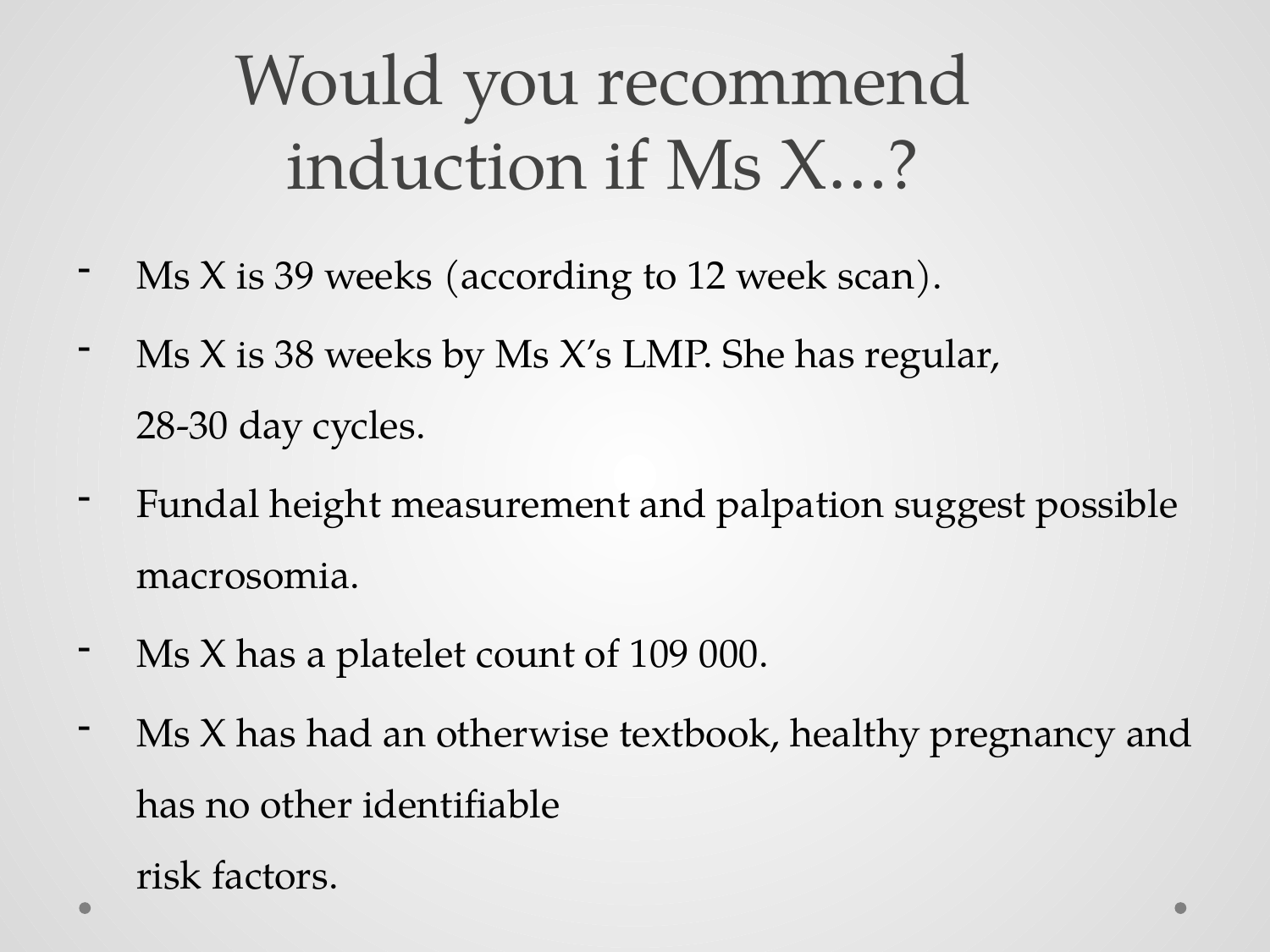

# Would you recommend induction if Ms X…?
Ms X is 39 weeks (according to 12 week scan).
Ms X is 38 weeks by Ms X’s LMP. She has regular,
28-30 day cycles.
Fundal height measurement and palpation suggest possible macrosomia.
Ms X has a platelet count of 109 000.
Ms X has had an otherwise textbook, healthy pregnancy and has no other identifiable
risk factors.